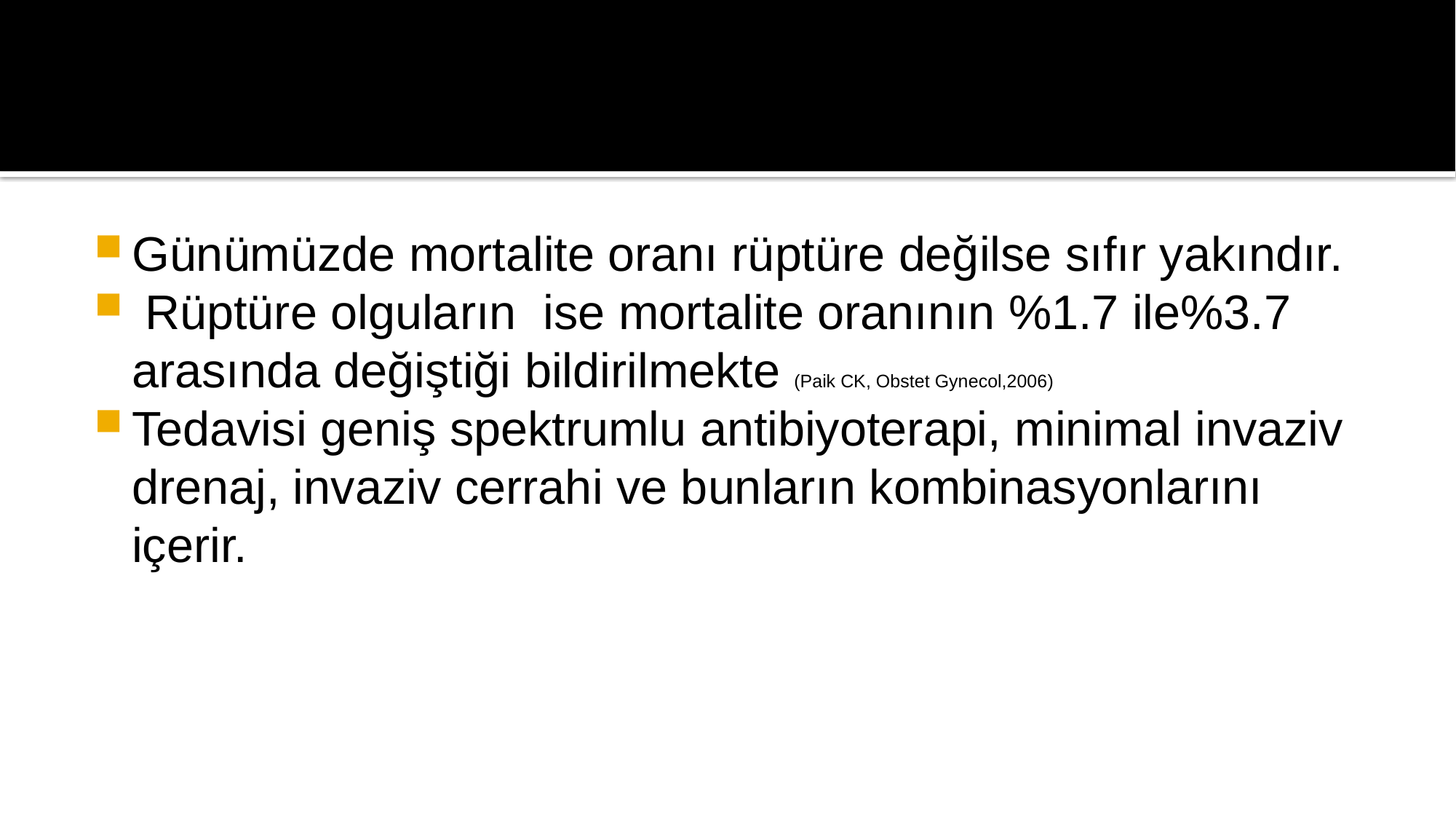

Günümüzde mortalite oranı rüptüre değilse sıfır yakındır.
 Rüptüre olguların  ise mortalite oranının %1.7 ile%3.7 arasında değiştiği bildirilmekte (Paik CK, Obstet Gynecol,2006)
Tedavisi geniş spektrumlu antibiyoterapi, minimal invaziv drenaj, invaziv cerrahi ve bunların kombinasyonlarını içerir.